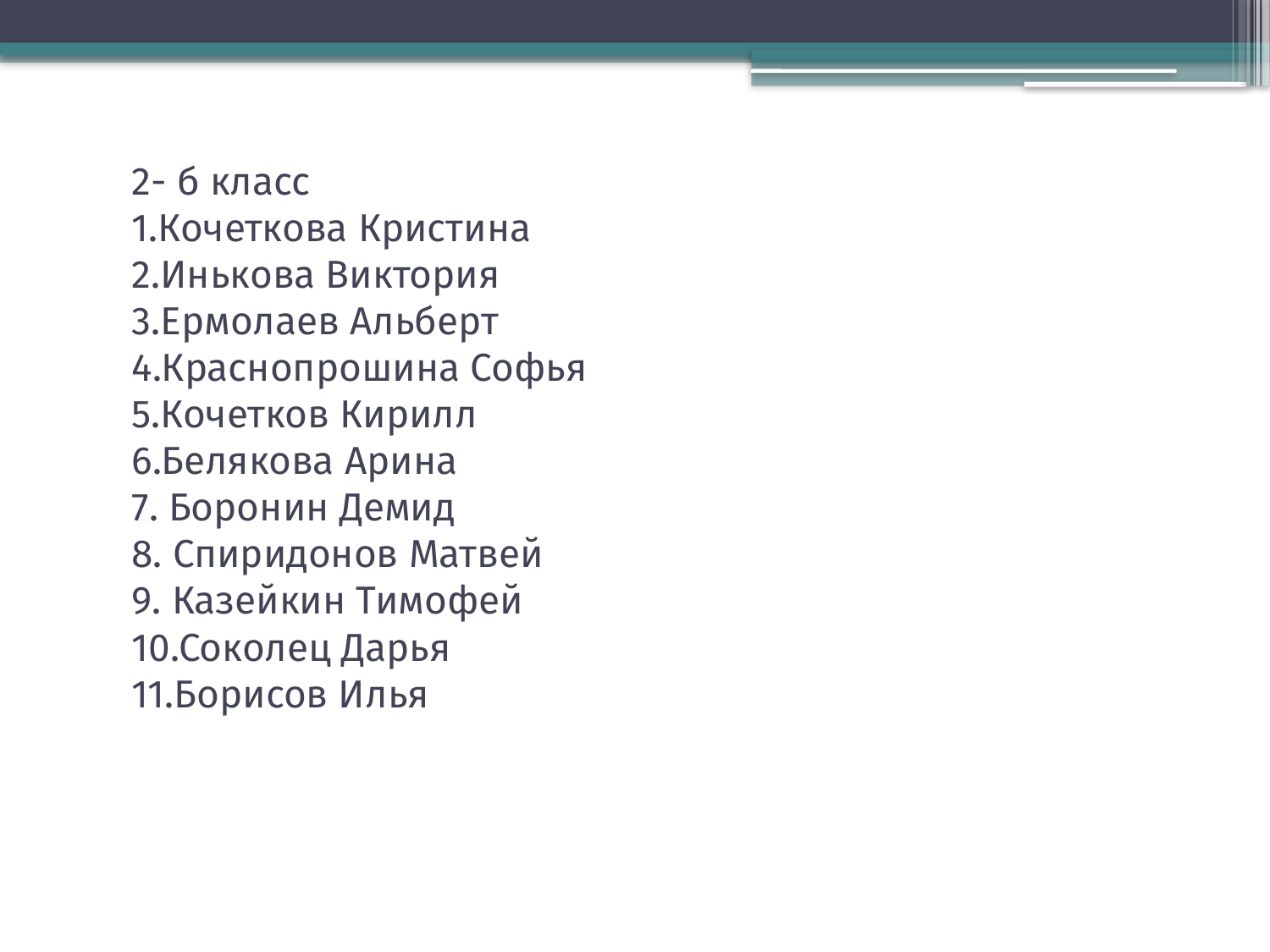

# 2- б класс 1.Кочеткова Кристина 2.Инькова Виктория 3.Ермолаев Альберт 4.Краснопрошина Софья 5.Кочетков Кирилл 6.Белякова Арина 7. Боронин Демид 8. Спиридонов Матвей 9. Казейкин Тимофей 10.Соколец Дарья 11.Борисов Илья